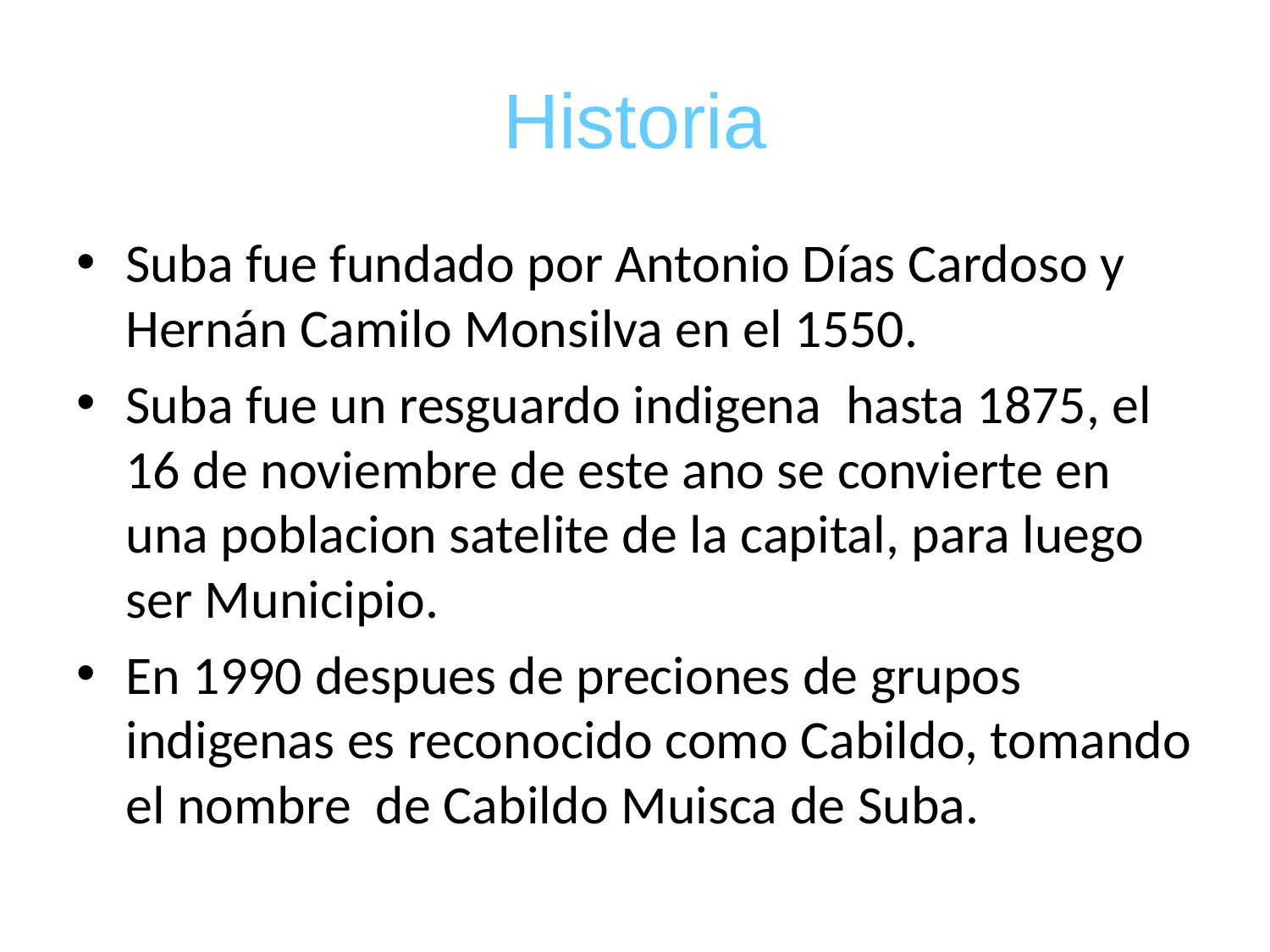

# Historia
Suba fue fundado por Antonio Días Cardoso y Hernán Camilo Monsilva en el 1550.
Suba fue un resguardo indigena  hasta 1875, el 16 de noviembre de este ano se convierte en una poblacion satelite de la capital, para luego ser Municipio.
En 1990 despues de preciones de grupos indigenas es reconocido como Cabildo, tomando el nombre  de Cabildo Muisca de Suba.